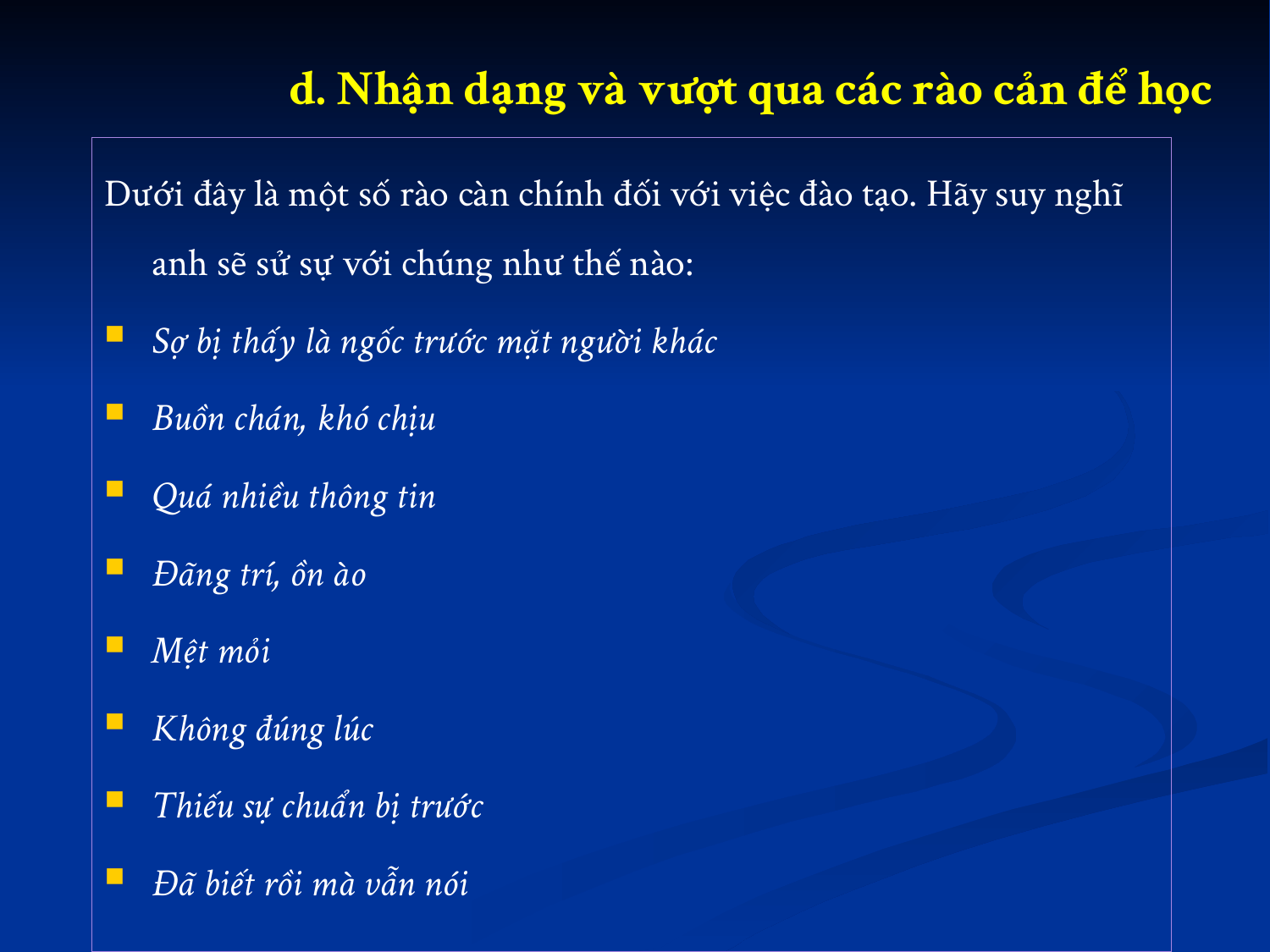

# d. Nhận dạng và vượt qua các rào cản để học
Dưới đây là một số rào càn chính đối với việc đào tạo. Hãy suy nghĩ anh sẽ sử sự với chúng như thế nào:
Sợ bị thấy là ngốc trước mặt người khác
Buồn chán, khó chịu
Quá nhiều thông tin
Đãng trí, ồn ào
Mệt mỏi
Không đúng lúc
Thiếu sự chuẩn bị trước
Đã biết rồi mà vẫn nói